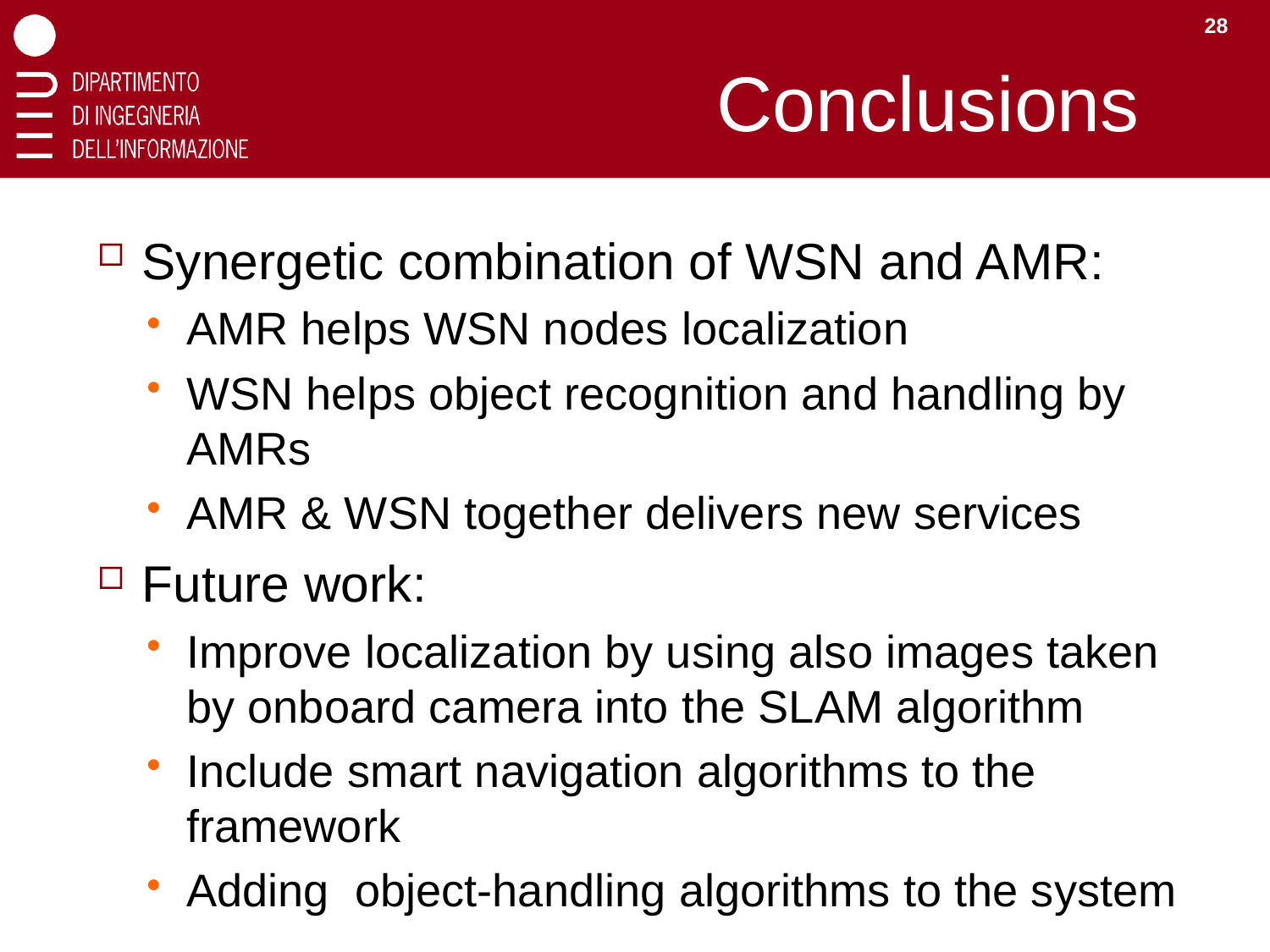

28
# Conclusions
Synergetic combination of WSN and AMR:
AMR helps WSN nodes localization
WSN helps object recognition and handling by AMRs
AMR & WSN together delivers new services
Future work:
Improve localization by using also images taken by onboard camera into the SLAM algorithm
Include smart navigation algorithms to the framework
Adding  object-handling algorithms to the system